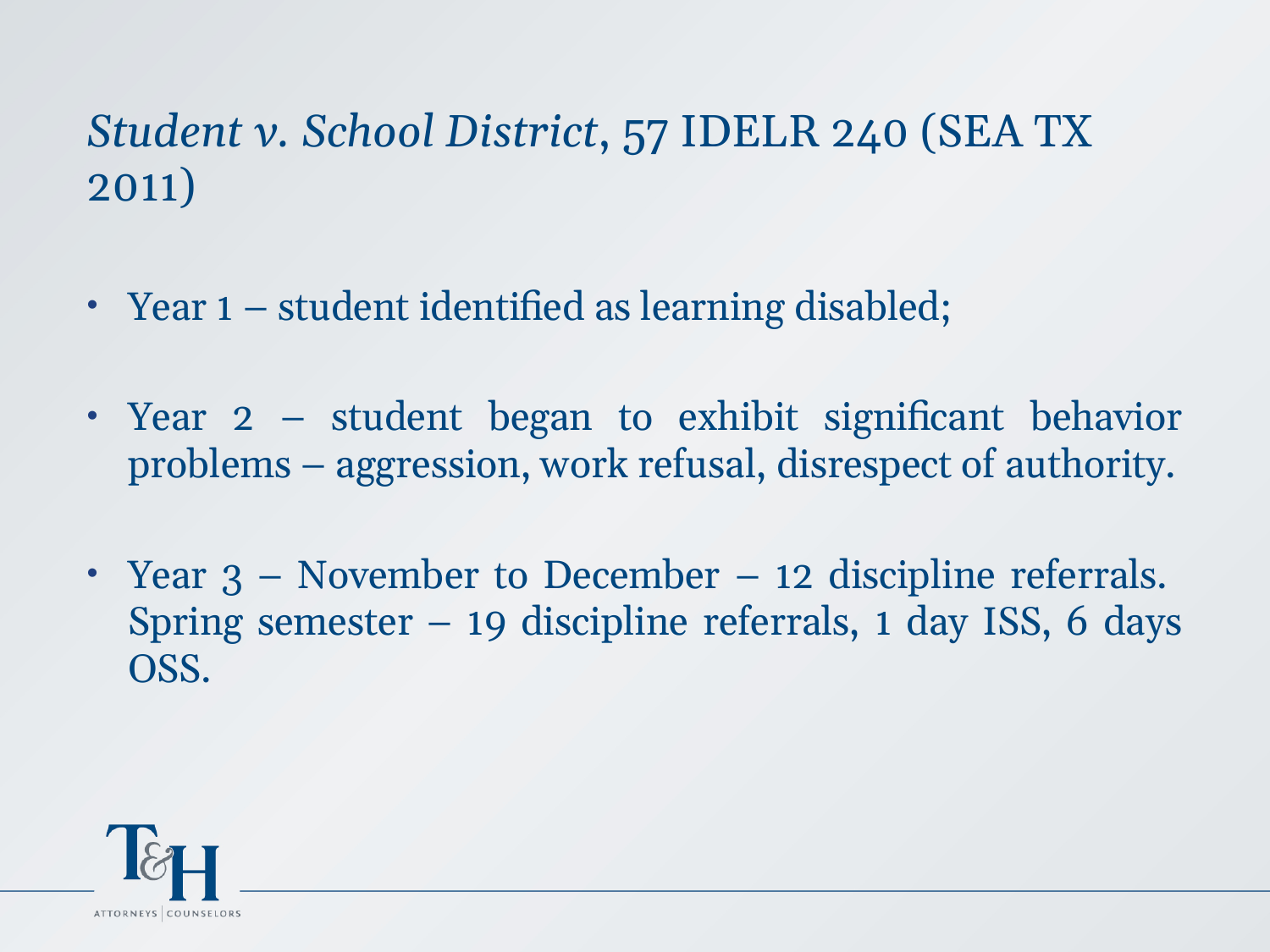

Student v. School District, 57 IDELR 240 (SEA TX 2011)

Year 1 – student identified as learning disabled;

Year 2 – student began to exhibit significant behavior problems – aggression, work refusal, disrespect of authority.

Year 3 – November to December – 12 discipline referrals.  Spring semester – 19 discipline referrals, 1 day ISS, 6 days OSS.